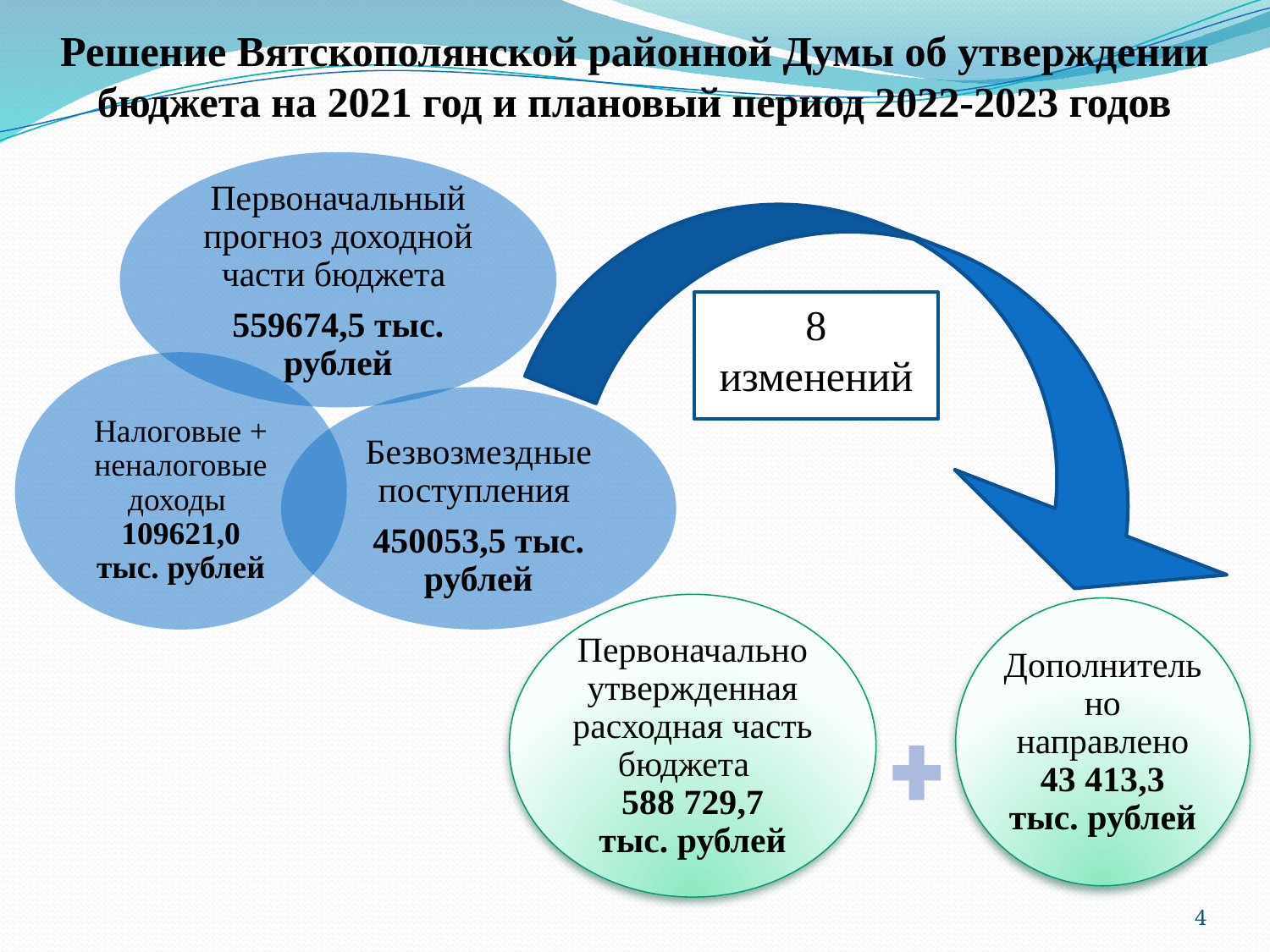

# Решение Вятскополянской районной Думы об утверждении бюджета на 2021 год и плановый период 2022-2023 годов

Первоначальный прогноз доходной части бюджета
559674,5 тыс. рублей
Безвозмездные поступления
450053,5 тыс. рублей
Налоговые + неналоговые доходы
109621,0
тыс. рублей

8 изменений
Первоначально утвержденная расходная часть бюджета
588 729,7
тыс. рублей

Дополнительно направлено
43 413,3 тыс. рублей
4